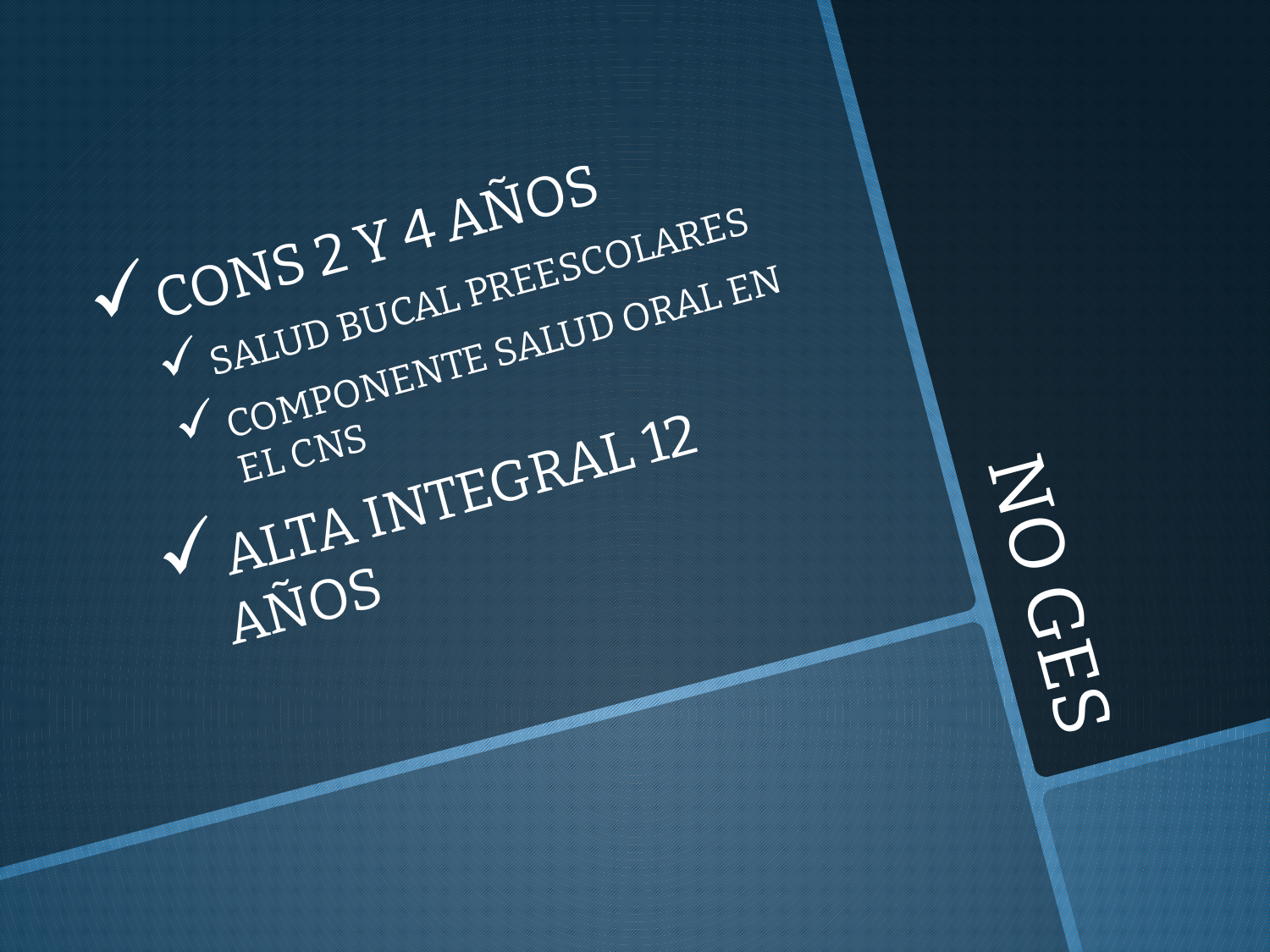

CONS 2 Y 4 AÑOS
SALUD BUCAL PREESCOLARES
COMPONENTE SALUD ORAL EN EL CNS
ALTA INTEGRAL 12 AÑOS

# NO GES